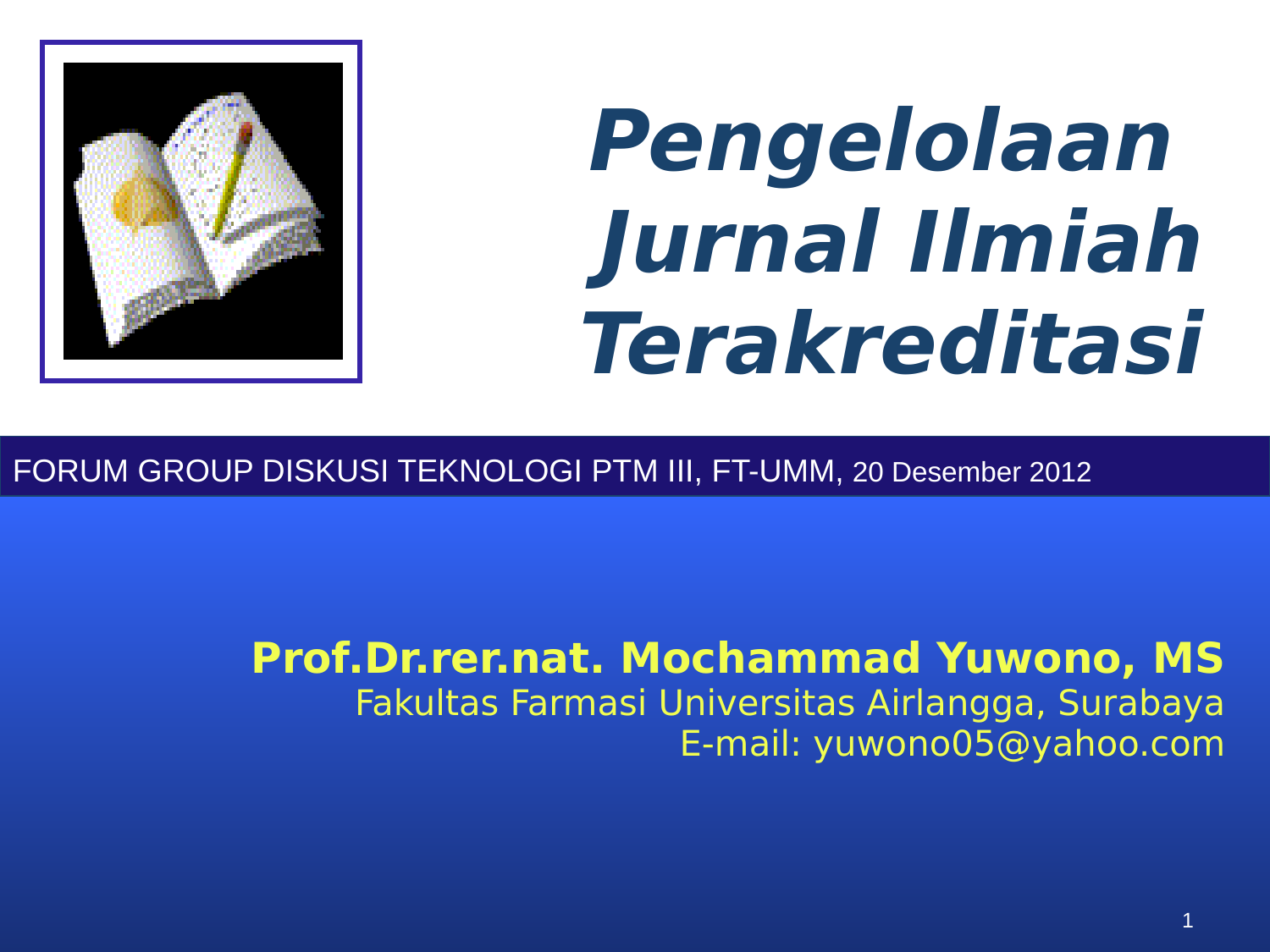

# Pengelolaan Jurnal Ilmiah Terakreditasi

FORUM GROUP DISKUSI TEKNOLOGI PTM III, FT-UMM, 20 Desember 2012
Prof.Dr.rer.nat. Mochammad Yuwono, MS
Fakultas Farmasi Universitas Airlangga, Surabaya
E-mail: yuwono05@yahoo.com

1